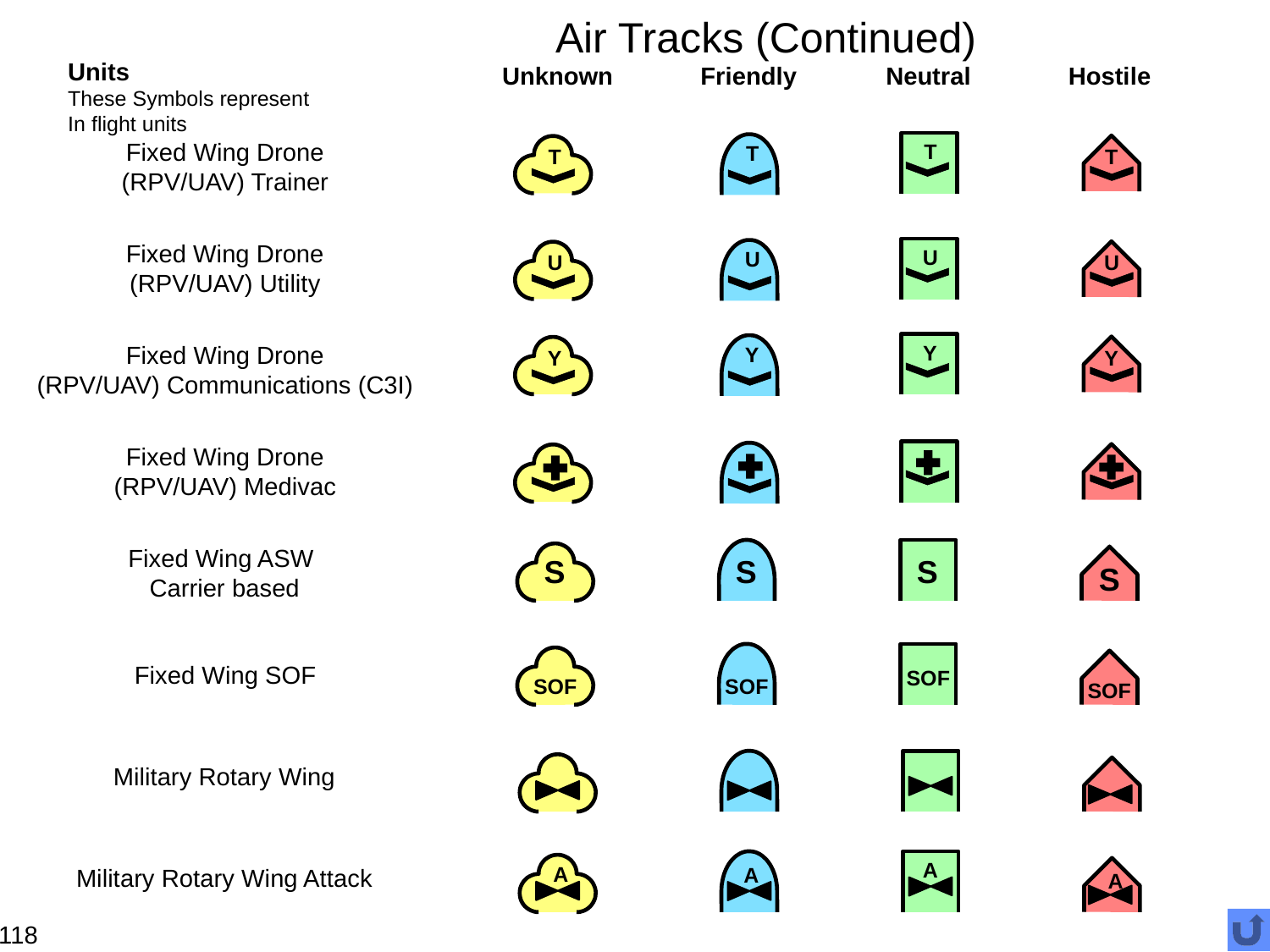

# Air Tracks (Continued)
Units
These Symbols represent
In flight units
Unknown
Friendly
Neutral
Hostile

T

T

T

T
Fixed Wing Drone
(RPV/UAV) Trainer
Fixed Wing Drone
(RPV/UAV) Utility

U

U

U

U

Y

Y

Y

Y
Fixed Wing Drone
(RPV/UAV) Communications (C3I)
Fixed Wing Drone
(RPV/UAV) Medivac

S

S
Fixed Wing ASW
Carrier based

S

S

SOF

SOF

SOF

SOF
Fixed Wing SOF

Military Rotary Wing

A

A

A

A
Military Rotary Wing Attack
118